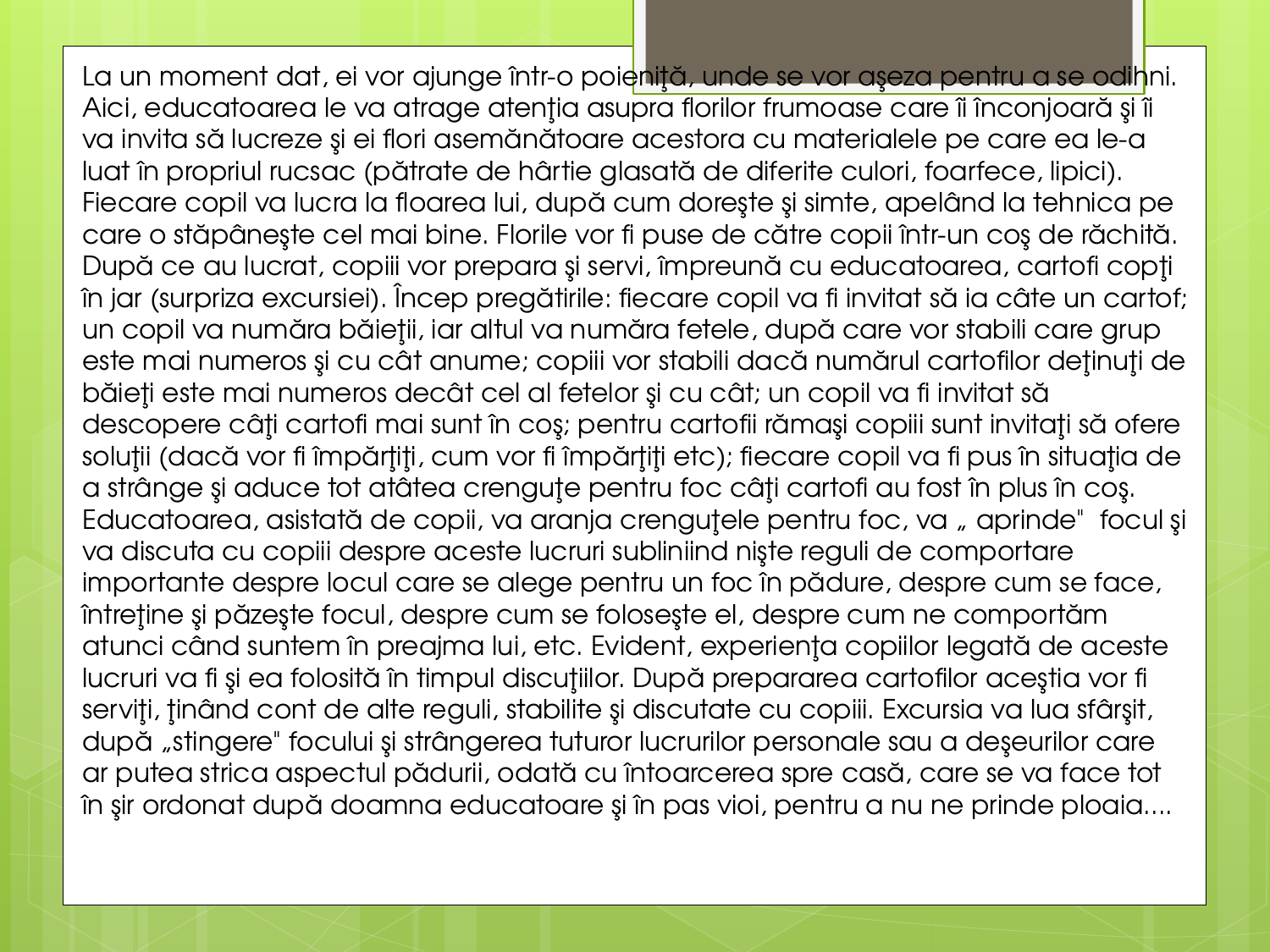

La un moment dat, ei vor ajunge într-o poieniţă, unde se vor aşeza pentru a se odihni. Aici, educatoarea le va atrage atenţia asupra florilor frumoase care îi înconjoară şi îi va invita să lucreze şi ei flori asemănătoare acestora cu materialele pe care ea le-a luat în propriul rucsac (pătrate de hârtie glasată de diferite culori, foarfece, lipici). Fiecare copil va lucra la floarea lui, după cum doreşte şi simte, apelând la tehnica pe care o stăpâneşte cel mai bine. Florile vor fi puse de către copii într-un coş de răchită. După ce au lucrat, copiii vor prepara şi servi, împreună cu educatoarea, cartofi copţi în jar (surpriza excursiei). Încep pregătirile: fiecare copil va fi invitat să ia câte un cartof; un copil va număra băieţii, iar altul va număra fetele, după care vor stabili care grup este mai numeros şi cu cât anume; copiii vor stabili dacă numărul cartofilor deţinuţi de băieţi este mai numeros decât cel al fetelor şi cu cât; un copil va fi invitat să descopere câţi cartofi mai sunt în coş; pentru cartofii rămaşi copiii sunt invitaţi să ofere soluţii (dacă vor fi împărţiţi, cum vor fi împărţiţi etc); fiecare copil va fi pus în situaţia de a strânge şi aduce tot atâtea crenguţe pentru foc câţi cartofi au fost în plus în coş. Educatoarea, asistată de copii, va aranja crenguţele pentru foc, va „ aprinde"  focul şi va discuta cu copiii despre aceste lucruri subliniind nişte reguli de comportare importante despre locul care se alege pentru un foc în pădure, despre cum se face, întreţine şi păzeşte focul, despre cum se foloseşte el, despre cum ne comportăm atunci când suntem în preajma lui, etc. Evident, experienţa copiilor legată de aceste lucruri va fi şi ea folosită în timpul discuţiilor. După prepararea cartofilor aceştia vor fi serviţi, ţinând cont de alte reguli, stabilite şi discutate cu copiii. Excursia va lua sfârşit, după „stingere" focului şi strângerea tuturor lucrurilor personale sau a deşeurilor care ar putea strica aspectul pădurii, odată cu întoarcerea spre casă, care se va face tot în şir ordonat după doamna educatoare şi în pas vioi, pentru a nu ne prinde ploaia....